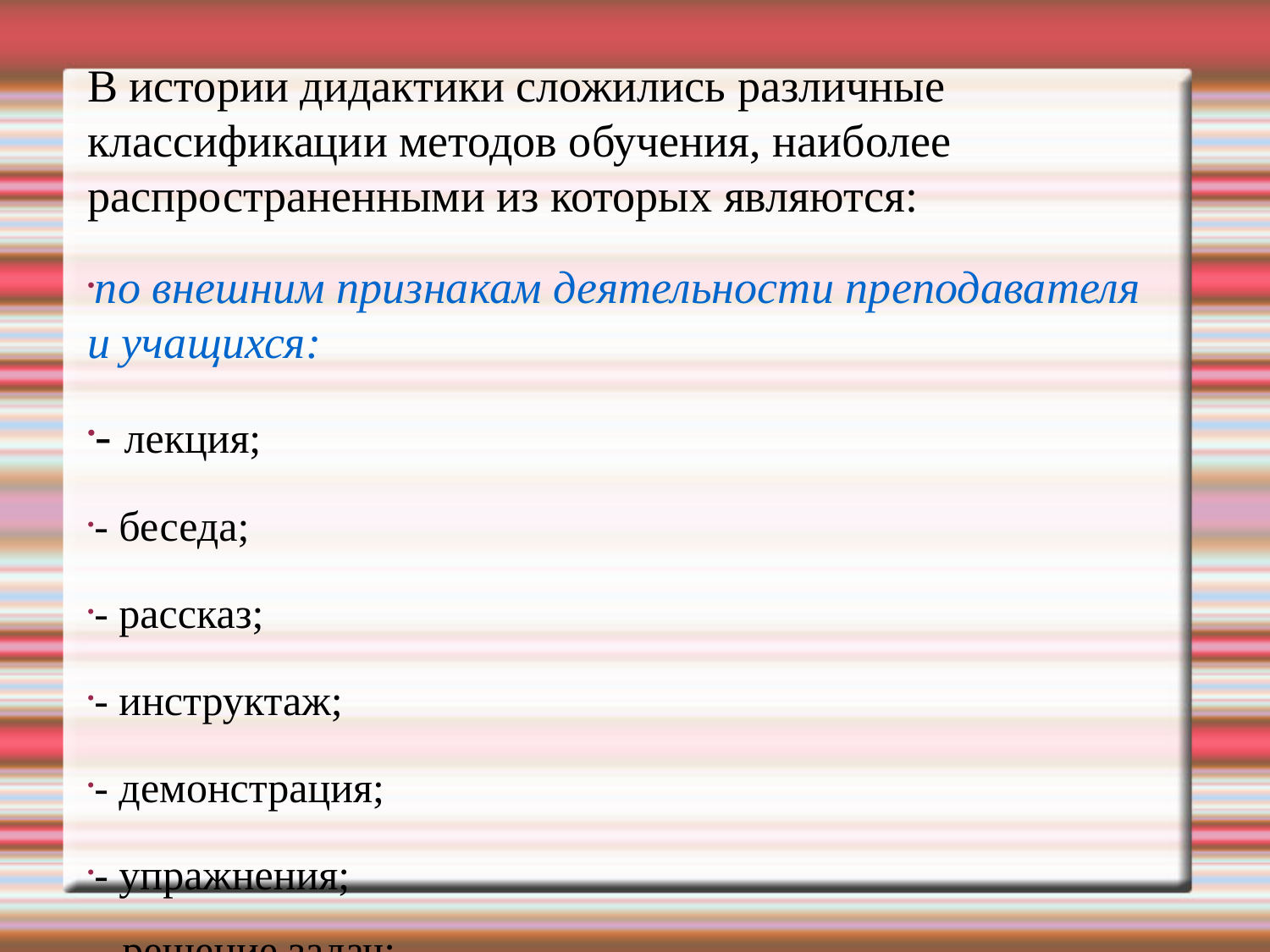

В истории дидактики сложились различные классификации методов обучения, наиболее распространенными из которых являются:
по внешним признакам деятельности преподавателя и учащихся:
- лекция;
- беседа;
- рассказ;
- инструктаж;
- демонстрация;
- упражнения;
- решение задач;
- работа с книгой;